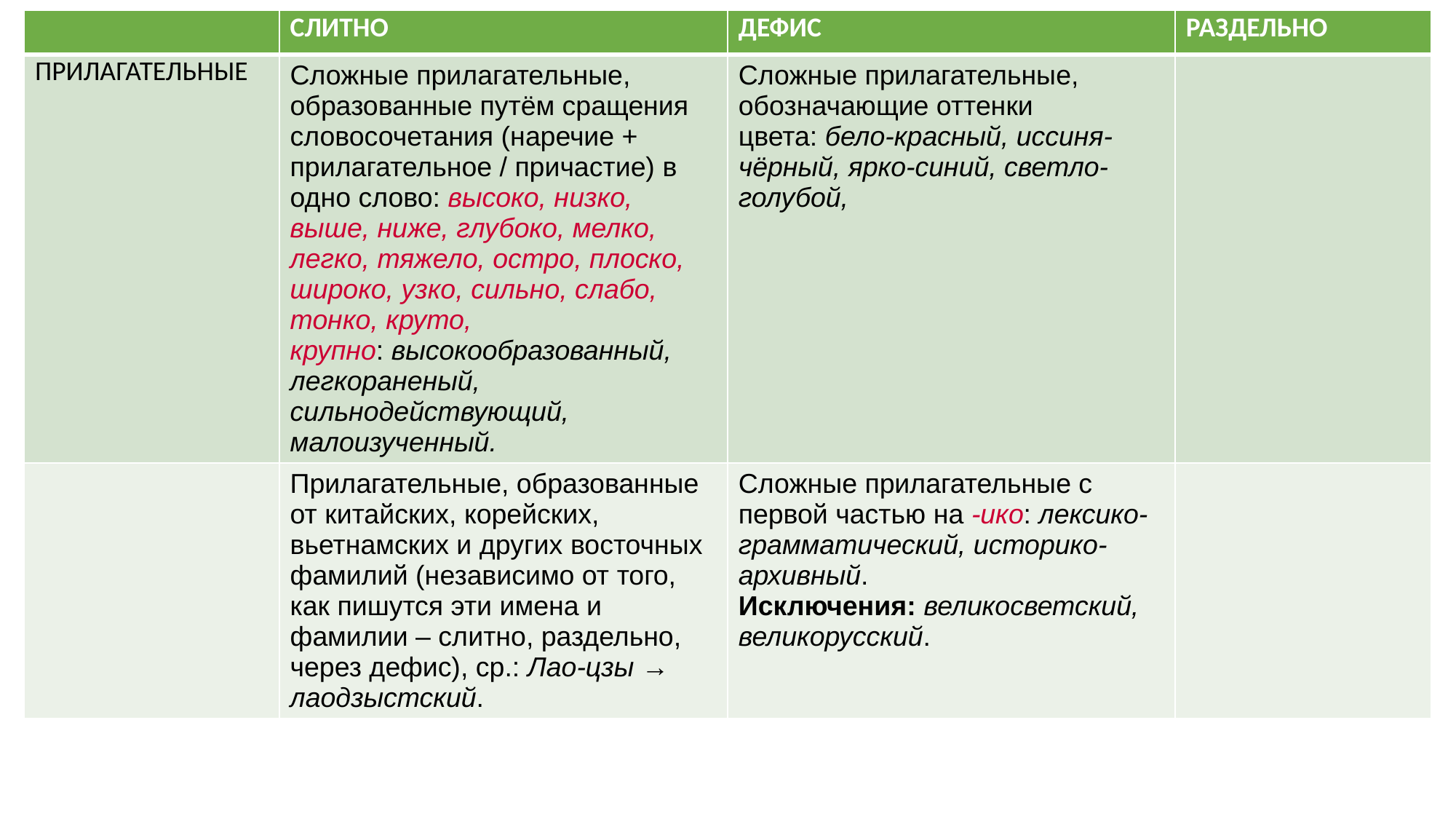

|  | СЛИТНО | ДЕФИС | РАЗДЕЛЬНО |
| --- | --- | --- | --- |
| ПРИЛАГАТЕЛЬНЫЕ | Сложные прилагательные, образованные путём сращения словосочетания (наречие + прилагательное / причастие) в одно слово: высоко, низко, выше, ниже, глубоко, мелко, легко, тяжело, остро, плоско, широко, узко, сильно, слабо, тонко, круто, крупно: высокообразованный, легкораненый, сильнодействующий, малоизученный. | Сложные прилагательные, обозначающие оттенки цвета: бело-красный, иссиня-чёрный, ярко-синий, светло-голубой, |  |
|  | Прилагательные, образованные от китайских, корейских, вьетнамских и других восточных фамилий (независимо от того, как пишутся эти имена и фамилии – слитно, раздельно, через дефис), ср.: Лао-цзы → лаодзыстский. | Сложные прилагательные с первой частью на -ико: лексико-грамматический, историко-архивный. Исключения: великосветский, великорусский. |  |